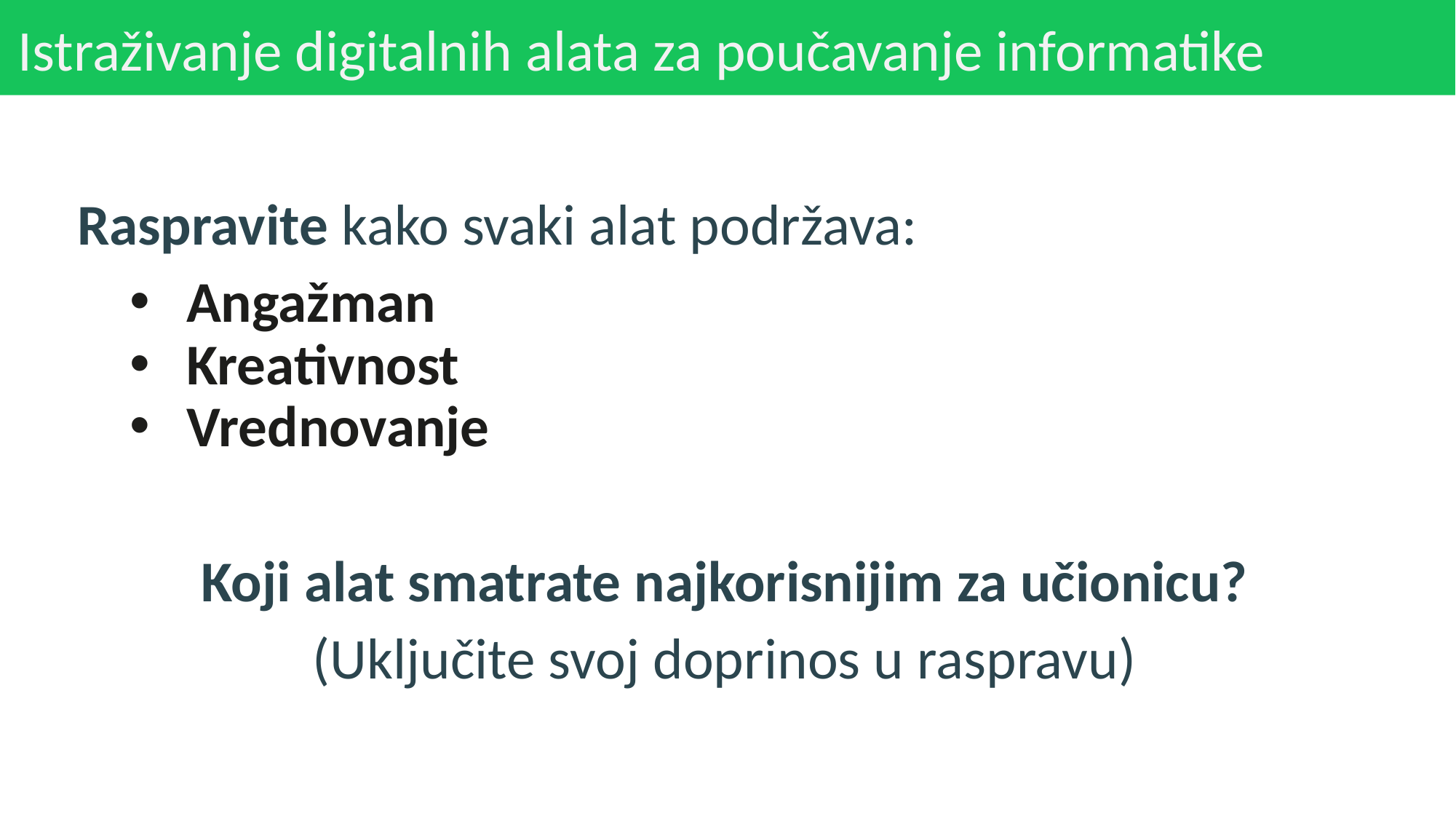

# Istraživanje digitalnih alata za poučavanje informatike

Raspravite kako svaki alat podržava:
Angažman
Kreativnost
Vrednovanje

Koji alat smatrate najkorisnijim za učionicu?
(Uključite svoj doprinos u raspravu)